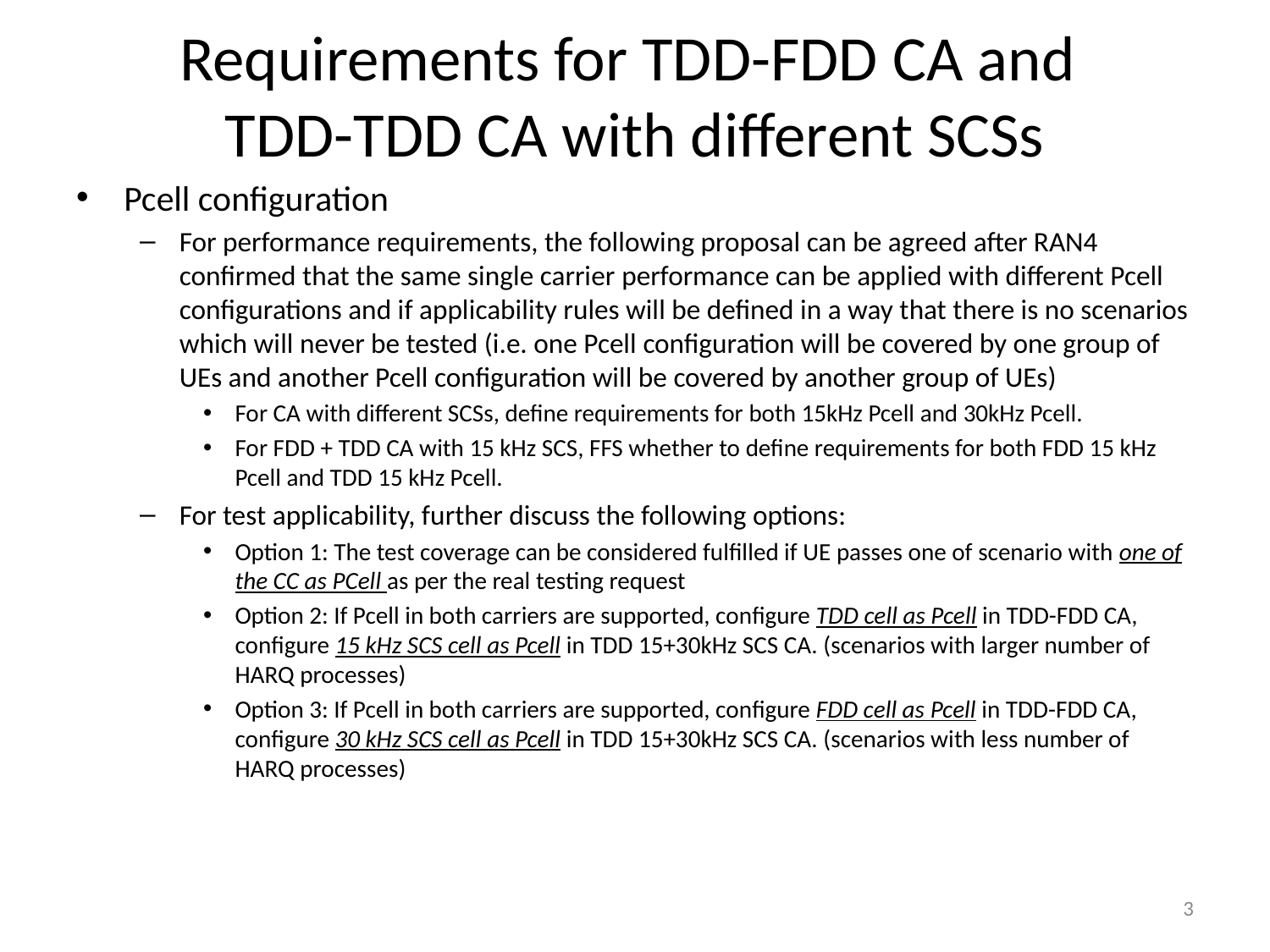

# Requirements for TDD-FDD CA and TDD-TDD CA with different SCSs
Pcell configuration
For performance requirements, the following proposal can be agreed after RAN4 confirmed that the same single carrier performance can be applied with different Pcell configurations and if applicability rules will be defined in a way that there is no scenarios which will never be tested (i.e. one Pcell configuration will be covered by one group of UEs and another Pcell configuration will be covered by another group of UEs)
For CA with different SCSs, define requirements for both 15kHz Pcell and 30kHz Pcell.
For FDD + TDD CA with 15 kHz SCS, FFS whether to define requirements for both FDD 15 kHz Pcell and TDD 15 kHz Pcell.
For test applicability, further discuss the following options:
Option 1: The test coverage can be considered fulfilled if UE passes one of scenario with one of the CC as PCell as per the real testing request
Option 2: If Pcell in both carriers are supported, configure TDD cell as Pcell in TDD-FDD CA, configure 15 kHz SCS cell as Pcell in TDD 15+30kHz SCS CA. (scenarios with larger number of HARQ processes)
Option 3: If Pcell in both carriers are supported, configure FDD cell as Pcell in TDD-FDD CA, configure 30 kHz SCS cell as Pcell in TDD 15+30kHz SCS CA. (scenarios with less number of HARQ processes)
3